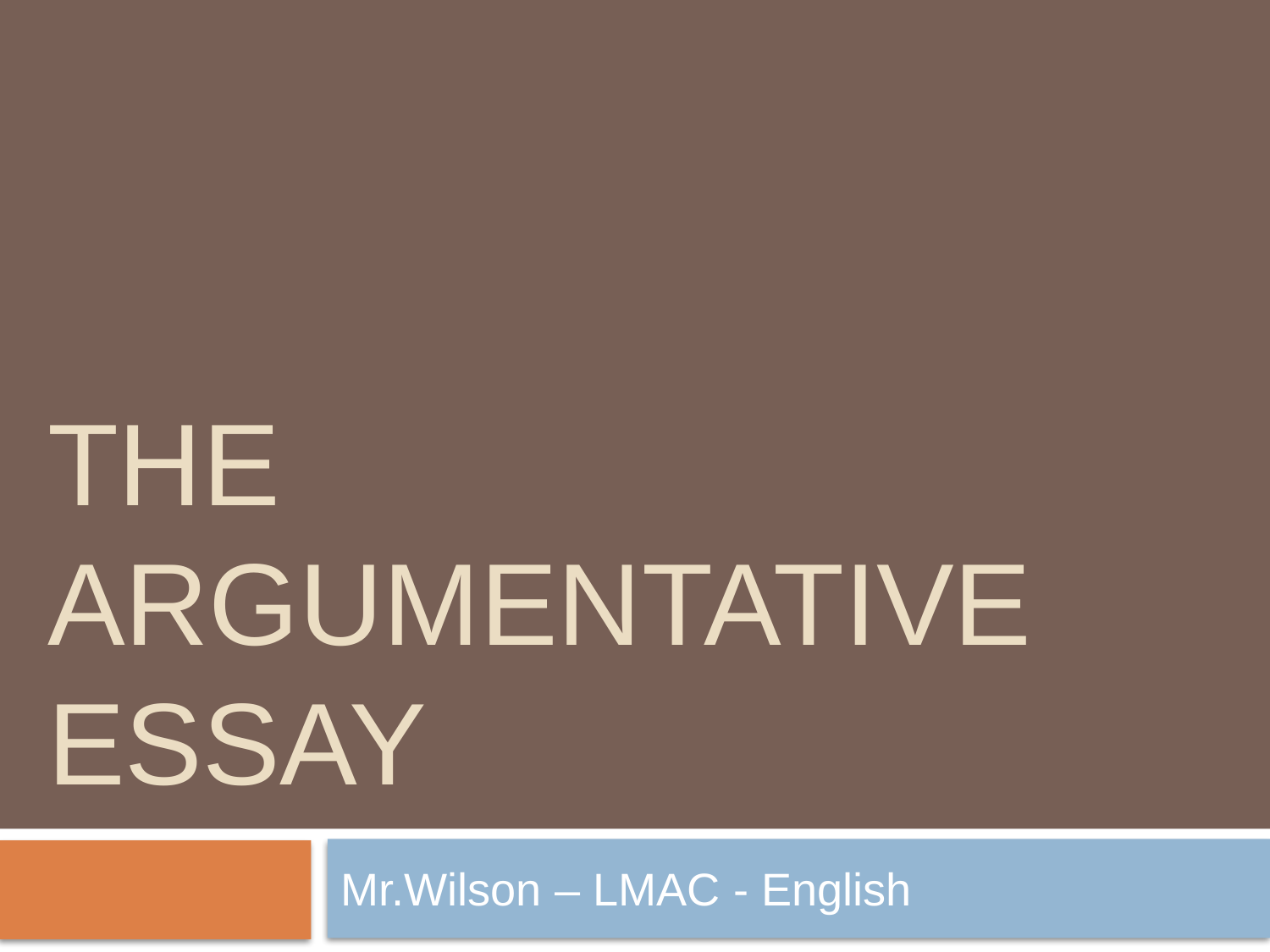

# The Argumentative Essay
Mr.Wilson – LMAC - English